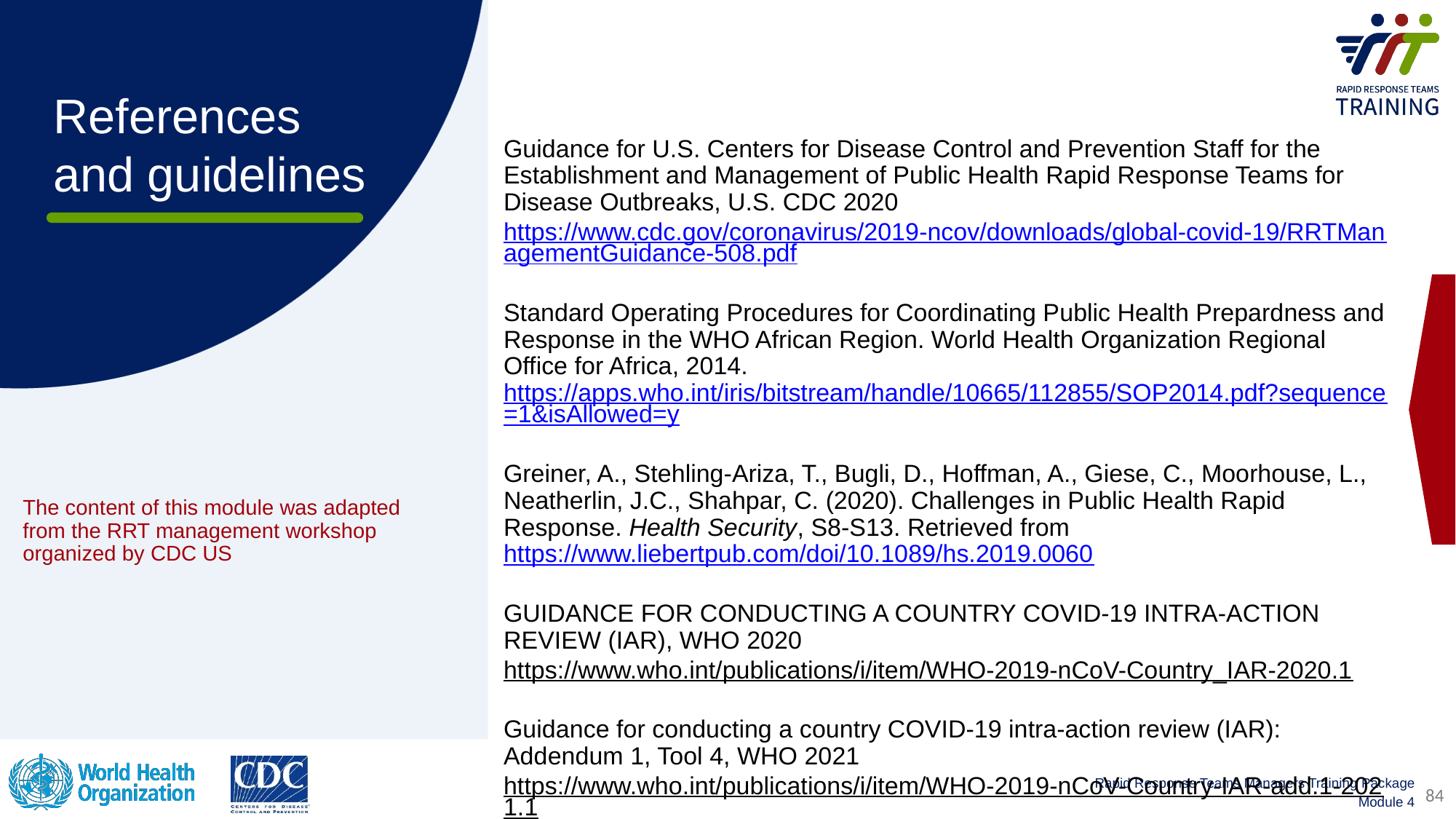

Guidance for U.S. Centers for Disease Control and Prevention Staff for the Establishment and Management of Public Health Rapid Response Teams for Disease Outbreaks, U.S. CDC 2020
https://www.cdc.gov/coronavirus/2019-ncov/downloads/global-covid-19/RRTManagementGuidance-508.pdf

Standard Operating Procedures for Coordinating Public Health Prepardness and Response in the WHO African Region. World Health Organization Regional Office for Africa, 2014. https://apps.who.int/iris/bitstream/handle/10665/112855/SOP2014.pdf?sequence=1&isAllowed=y

Greiner, A., Stehling-Ariza, T., Bugli, D., Hoffman, A., Giese, C., Moorhouse, L., Neatherlin, J.C., Shahpar, C. (2020). Challenges in Public Health Rapid Response. Health Security, S8-S13. Retrieved from https://www.liebertpub.com/doi/10.1089/hs.2019.0060

GUIDANCE FOR CONDUCTING A COUNTRY COVID-19 INTRA-ACTION REVIEW (IAR), WHO 2020
https://www.who.int/publications/i/item/WHO-2019-nCoV-Country_IAR-2020.1

Guidance for conducting a country COVID-19 intra-action review (IAR): Addendum 1, Tool 4, WHO 2021
https://www.who.int/publications/i/item/WHO-2019-nCoV-Country-IAR-add.1-2021.1

# The content of this module was adapted from the RRT management workshop organized by CDC US
84